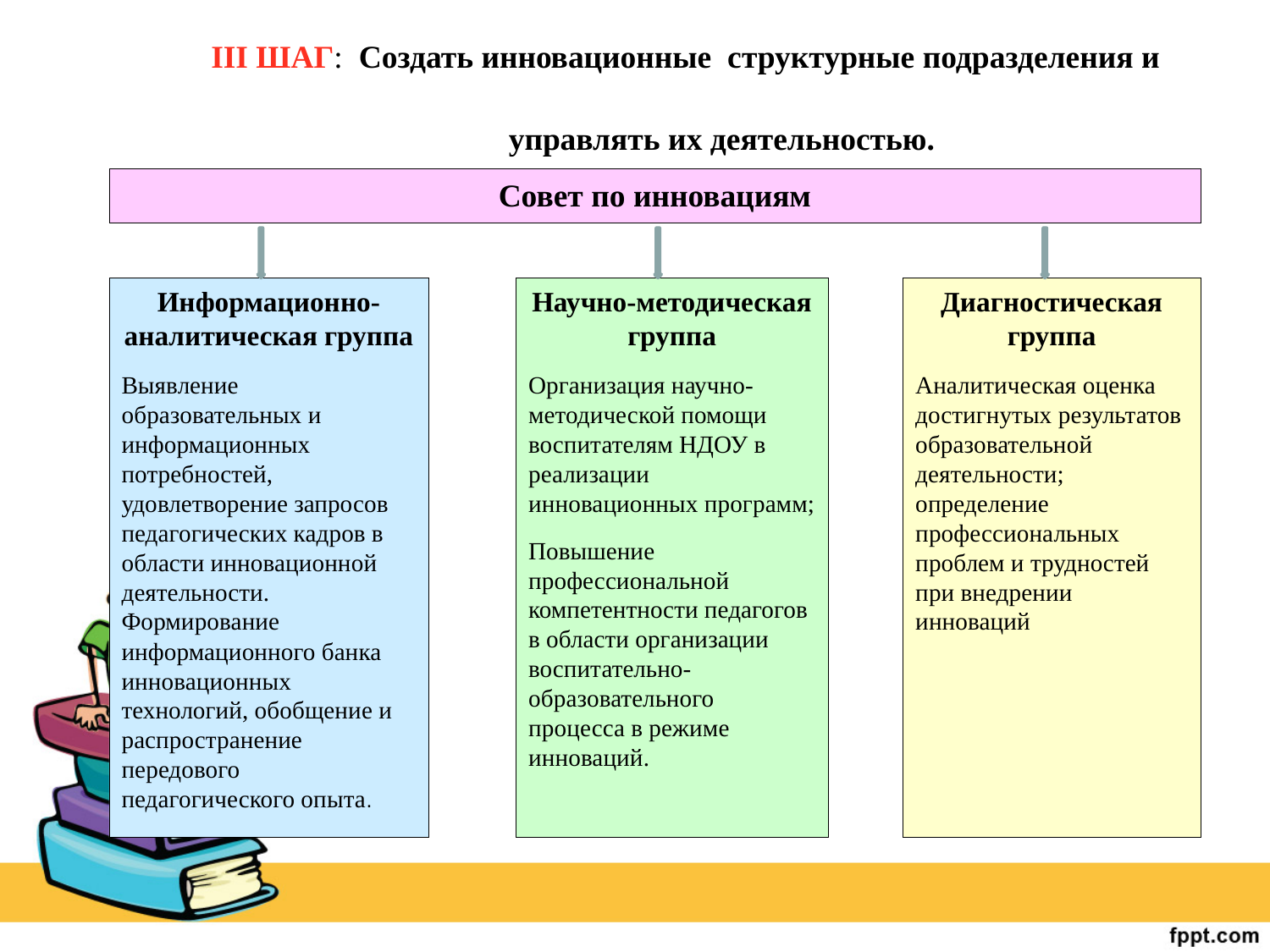

III ШАГ:  Создать инновационные  структурные подразделения и
                                     управлять их деятельностью.

Совет по инновациям

Информационно-аналитическая группа
Выявление  образовательных и информационных потребностей, удовлетворение запросов педагогических кадров в области инновационной деятельности. Формирование информационного банка инновационных технологий, обобщение и распространение передового педагогического опыта.
Научно-методическая группа
Организация научно-методической помощи воспитателям НДОУ в реализации инновационных программ;
Повышение профессиональной компетентности педагогов в области организации воспитательно-образовательного процесса в режиме инноваций.
Диагностическая группа
Аналитическая оценка достигнутых результатов образовательной деятельности;  определение профессиональных проблем и трудностей при внедрении инноваций